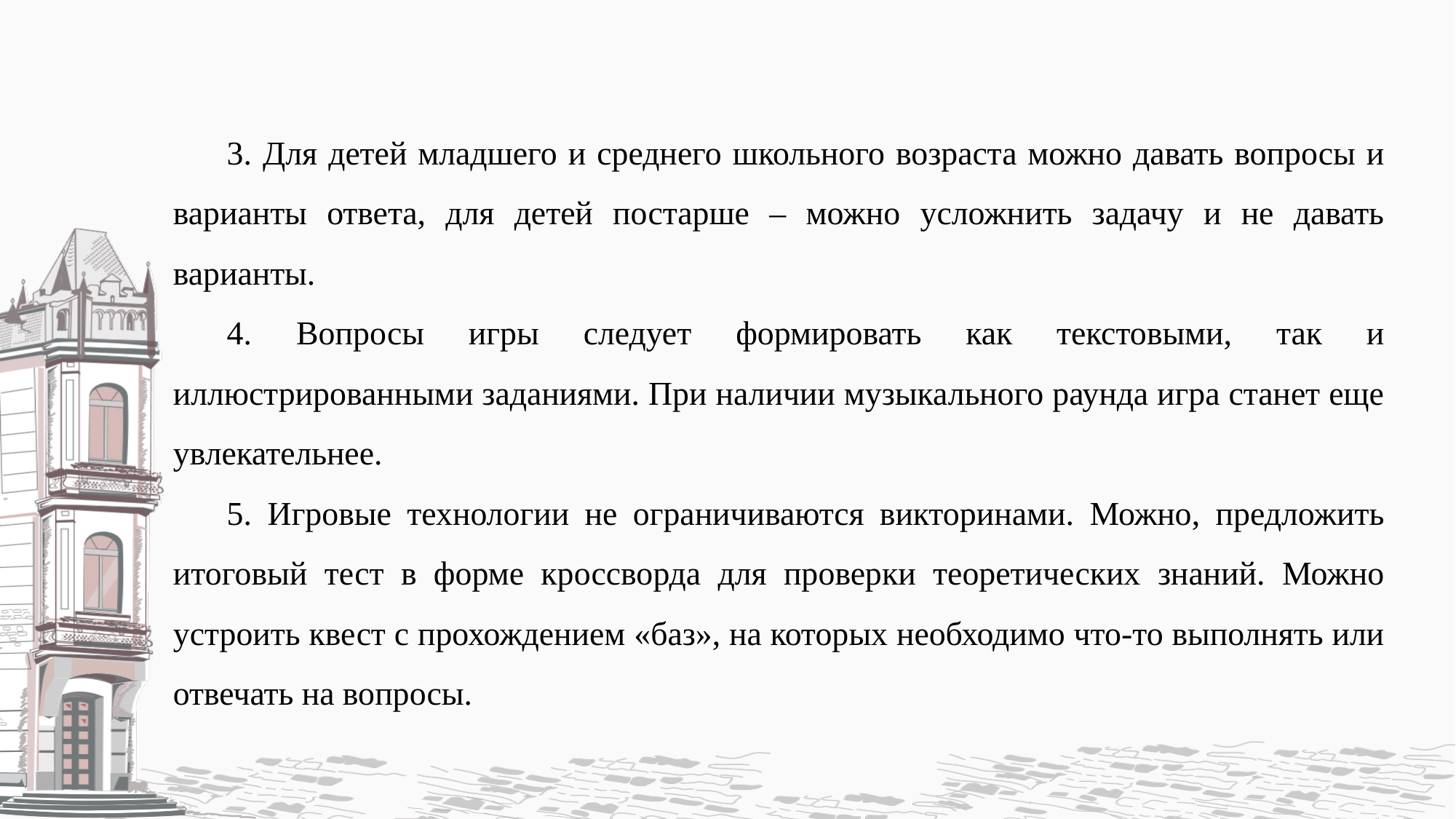

3. Для детей младшего и среднего школьного возраста можно давать вопросы и варианты ответа, для детей постарше – можно усложнить задачу и не давать варианты.
4. Вопросы игры следует формировать как текстовыми, так и иллюстрированными заданиями. При наличии музыкального раунда игра станет еще увлекательнее.
5. Игровые технологии не ограничиваются викторинами. Можно, предложить итоговый тест в форме кроссворда для проверки теоретических знаний. Можно устроить квест с прохождением «баз», на которых необходимо что-то выполнять или отвечать на вопросы.